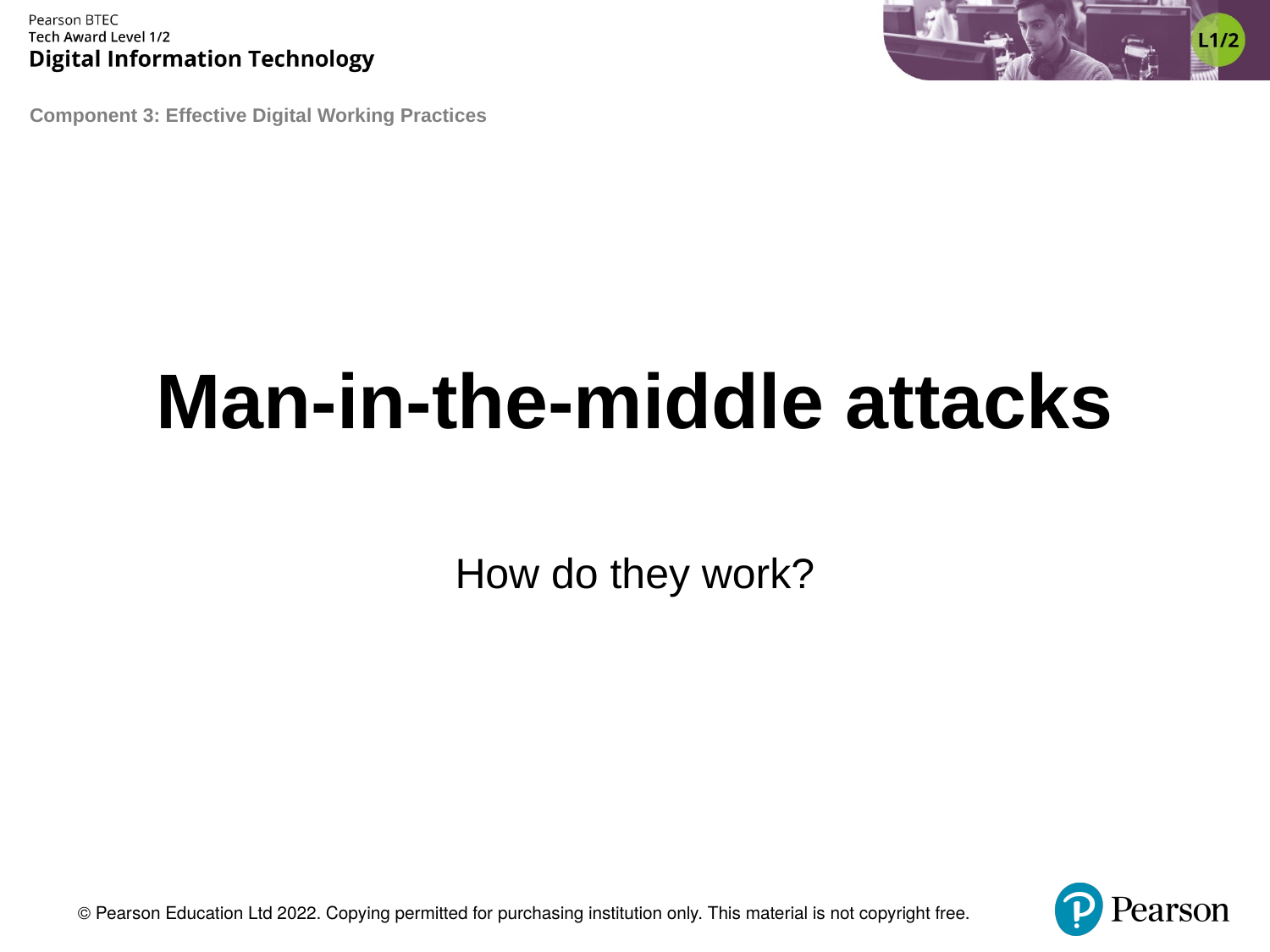

# Man-in-the-middle attacks
How do they work?
© Pearson Education Ltd 2022. Copying permitted for purchasing institution only. This material is not copyright free.